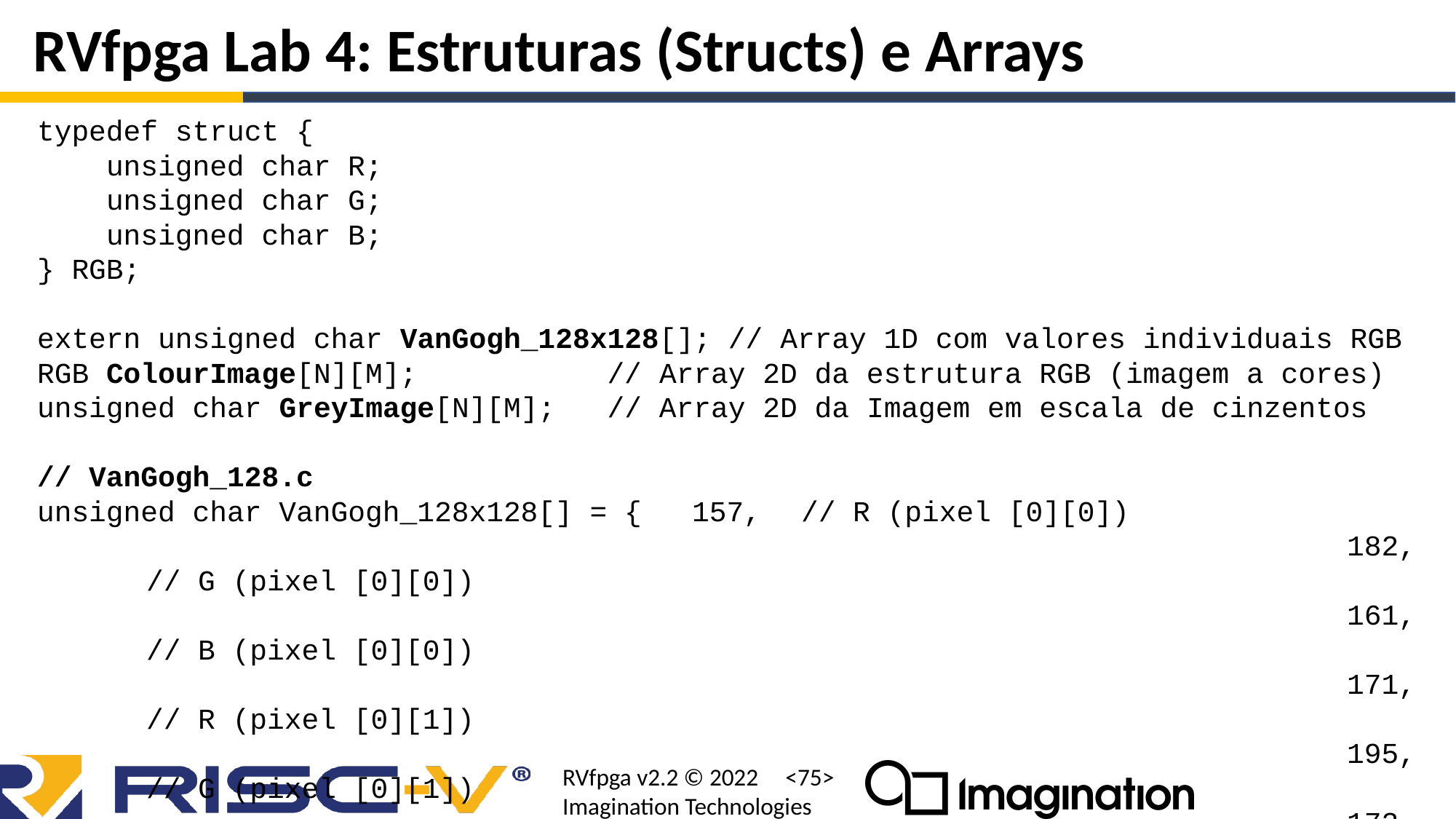

# RVfpga Lab 4: Estruturas (Structs) e Arrays
typedef struct {
    unsigned char R;
    unsigned char G;
    unsigned char B;
} RGB;

extern unsigned char VanGogh_128x128[]; // Array 1D com valores individuais RGB
RGB ColourImage[N][M];           // Array 2D da estrutura RGB (imagem a cores)
unsigned char GreyImage[N][M];   // Array 2D da Imagem em escala de cinzentos

// VanGogh_128.c
unsigned char VanGogh_128x128[] = {	157,	// R (pixel [0][0])
												182,  	// G (pixel [0][0])
												161,  	// B (pixel [0][0])
												171,  	// R (pixel [0][1])
												195,  	// G (pixel [0][1])
												173,  	// B (pixel [0][1])
												173,  	// R (pixel [0][2])
												...   }